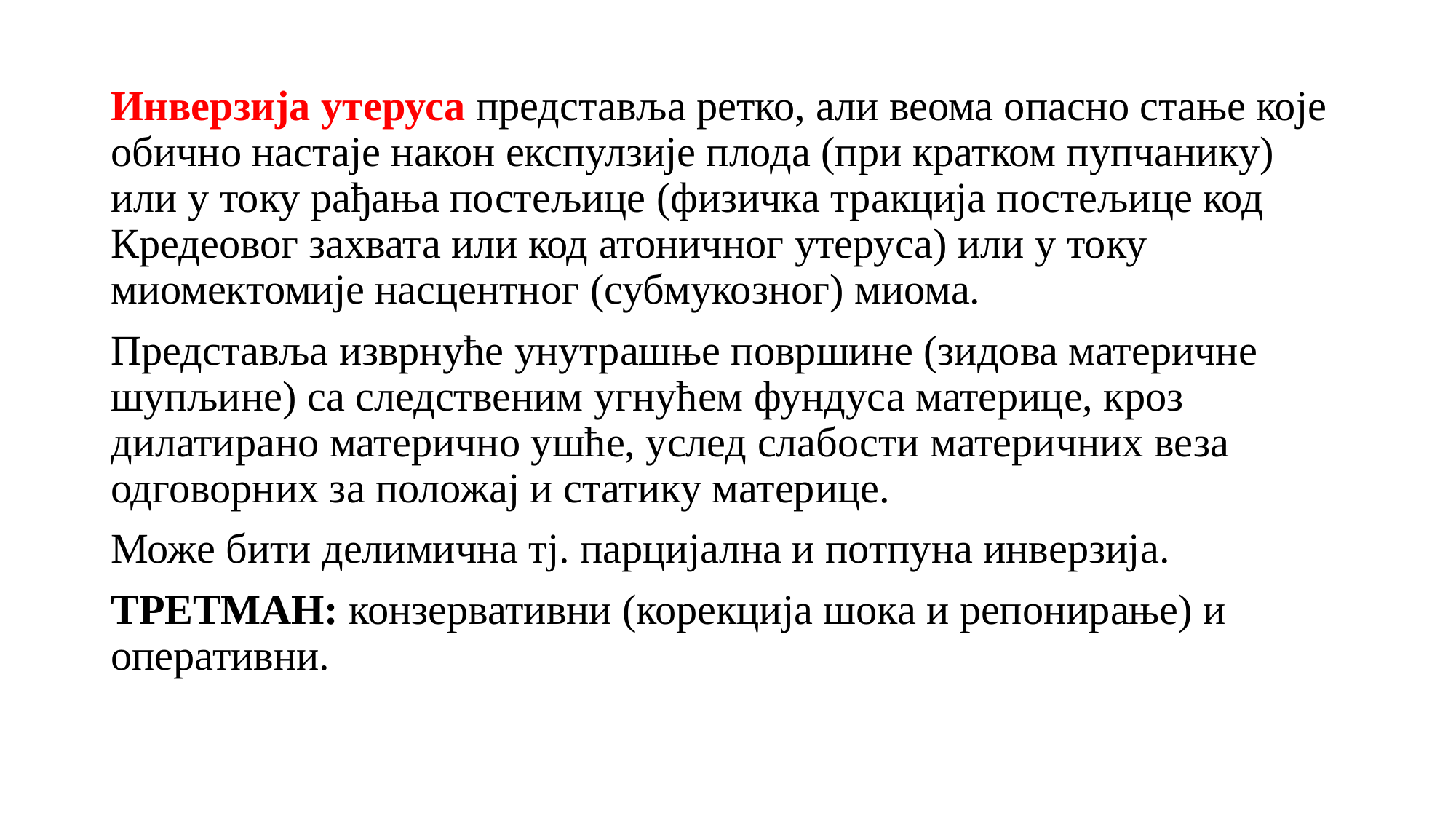

Инверзија утеруса представља ретко, али веома опасно стање које обично настаје након експулзије плода (при кратком пупчанику) или у току рађања постељице (физичка тракција постељице код Кредеовог захвата или код атоничног утеруса) или у току миомектомије насцентног (субмукозног) миома.
Представља изврнуће унутрашње површине (зидова материчне шупљине) са следственим угнућем фундуса материце, кроз дилатирано матерично ушће, услед слабости материчних веза одговорних за положај и статику материце.
Може бити делимична тј. парцијална и потпуна инверзија.
ТРЕТМАН: конзервативни (корекција шока и репонирање) и оперативни.